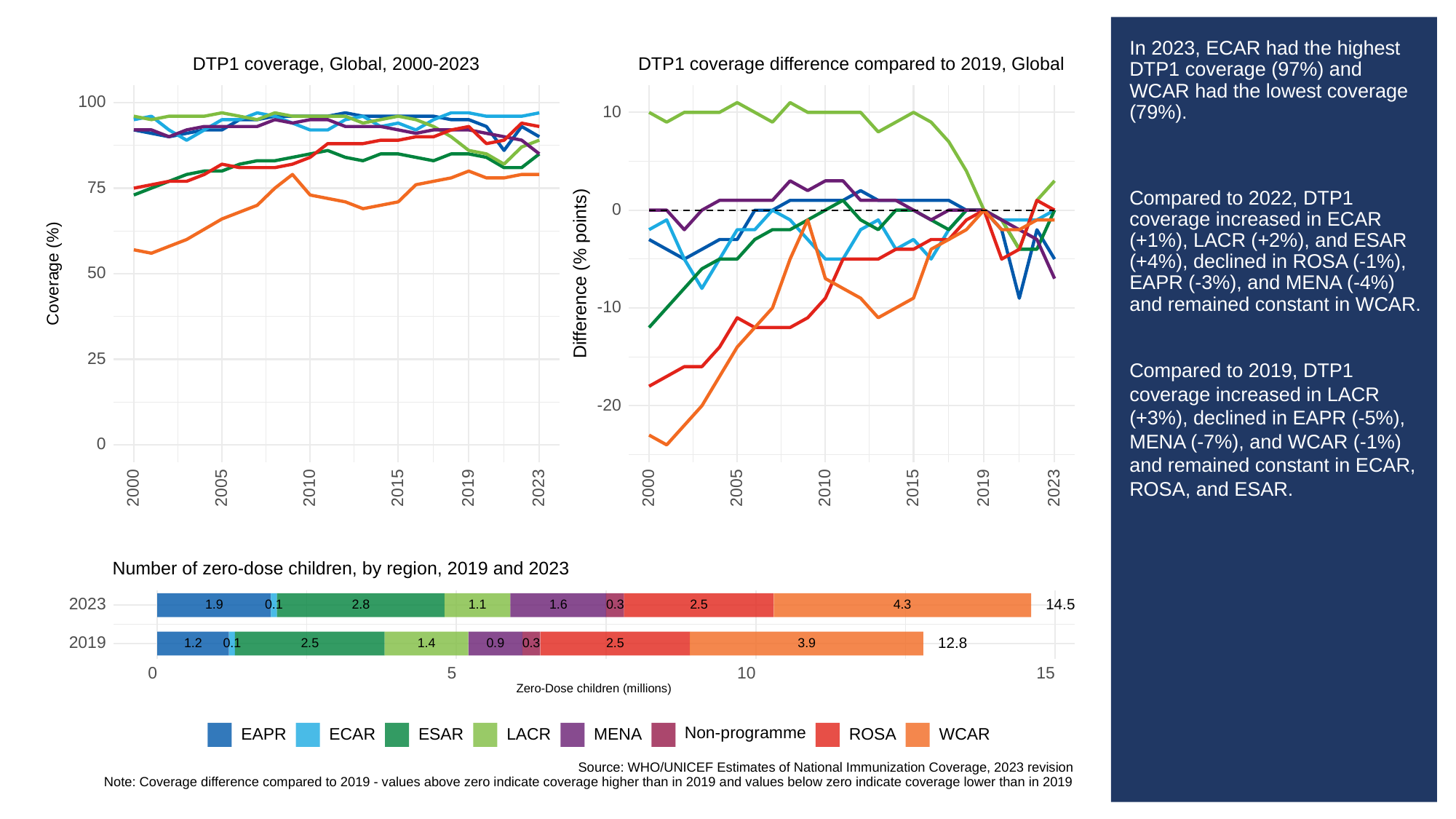

# In 2023, ECAR had the highest DTP1 coverage (97%) and WCAR had the lowest coverage (79%).

Compared to 2022, DTP1 coverage increased in ECAR (+1%), LACR (+2%), and ESAR (+4%), declined in ROSA (-1%), EAPR (-3%), and MENA (-4%) and remained constant in WCAR.

Compared to 2019, DTP1 coverage increased in LACR (+3%), declined in EAPR (-5%), MENA (-7%), and WCAR (-1%) and remained constant in ECAR, ROSA, and ESAR.

DTP1 coverage, Global, 2000-2023
DTP1 coverage difference compared to 2019, Global

100

10

75

0

Difference (% points)
Coverage (%)
50

-10

25

-20

0

2023
2023
2000
2005
2010
2015
2019
2000
2005
2010
2015
2019
Number of zero-dose children, by region, 2019 and 2023

2023
14.5
0.3
4.3
1.9
0.1
2.8
1.6
2.5
1.1

2019
12.8
0.3
3.9
0.1
2.5
0.9
2.5
1.2
1.4

0
10
15
5
Zero-Dose children (millions)

Non-programme
ROSA
ECAR
ESAR
LACR
WCAR
EAPR
MENA
Source: WHO/UNICEF Estimates of National Immunization Coverage, 2023 revision
Note: Coverage difference compared to 2019 - values above zero indicate coverage higher than in 2019 and values below zero indicate coverage lower than in 2019